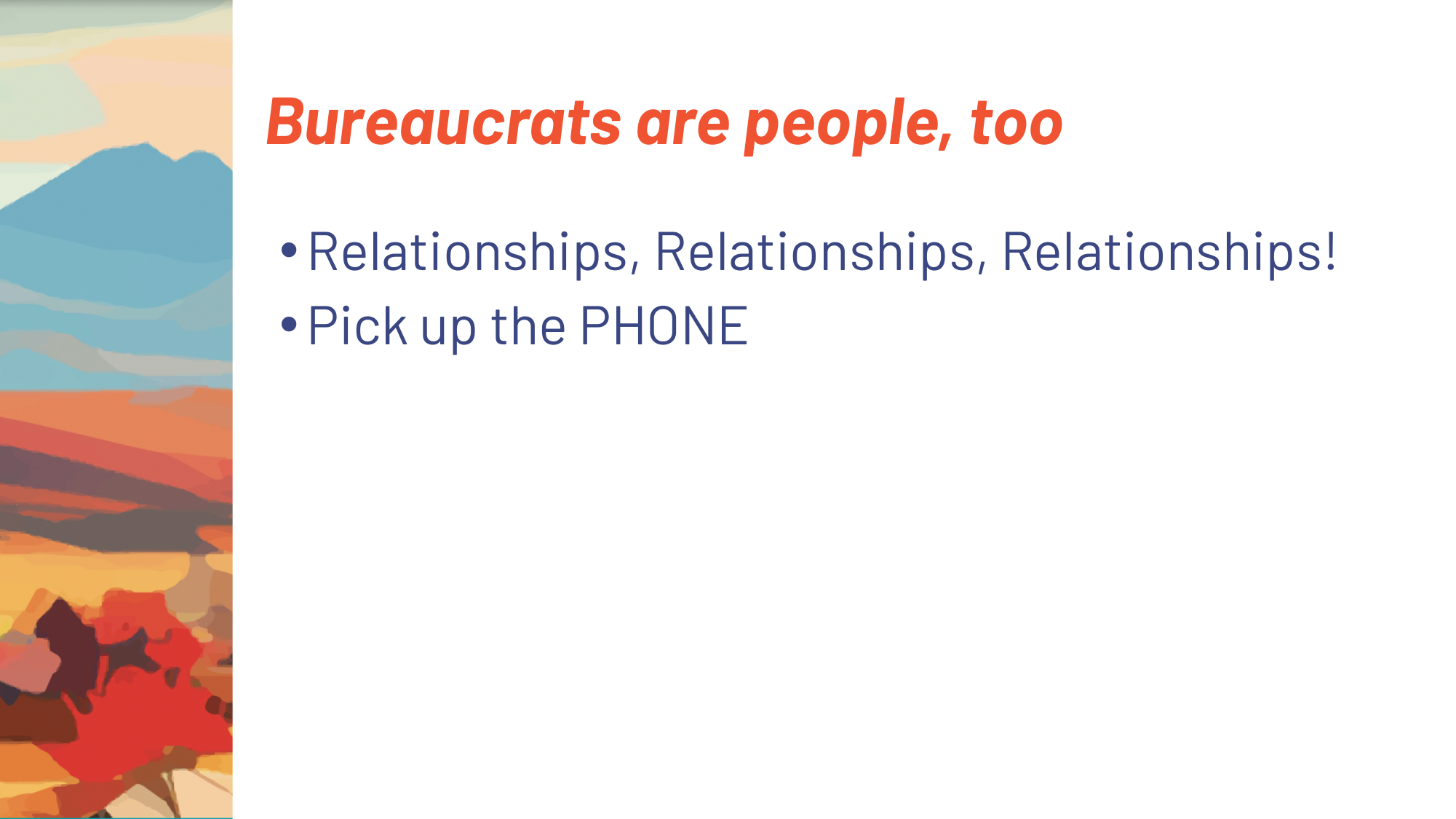

# Bureaucrats are people, too
Relationships, Relationships, Relationships!
Pick up the PHONE